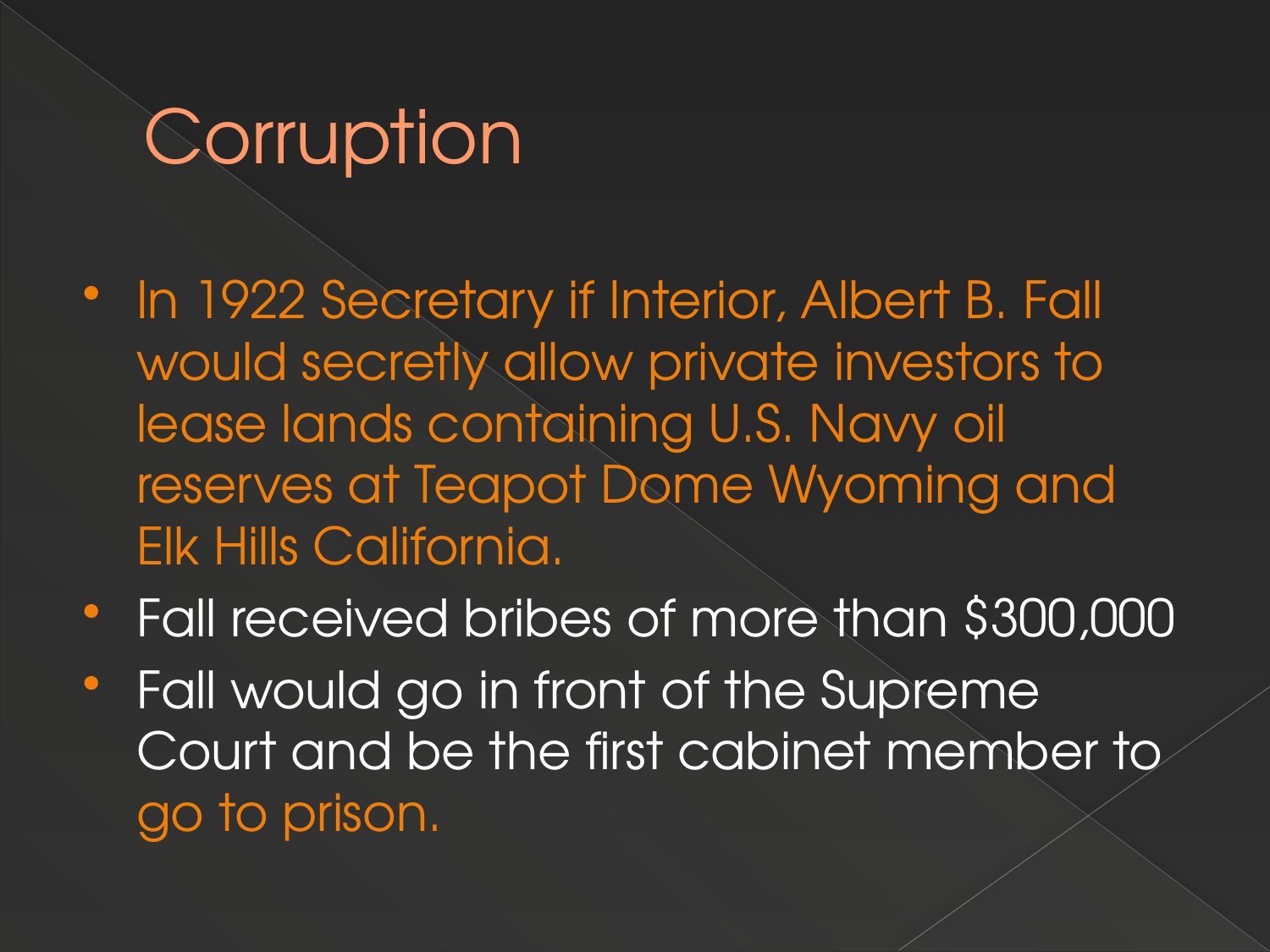

# Corruption
In 1922 Secretary if Interior, Albert B. Fall would secretly allow private investors to lease lands containing U.S. Navy oil reserves at Teapot Dome Wyoming and Elk Hills California.
Fall received bribes of more than $300,000
Fall would go in front of the Supreme Court and be the first cabinet member to go to prison.